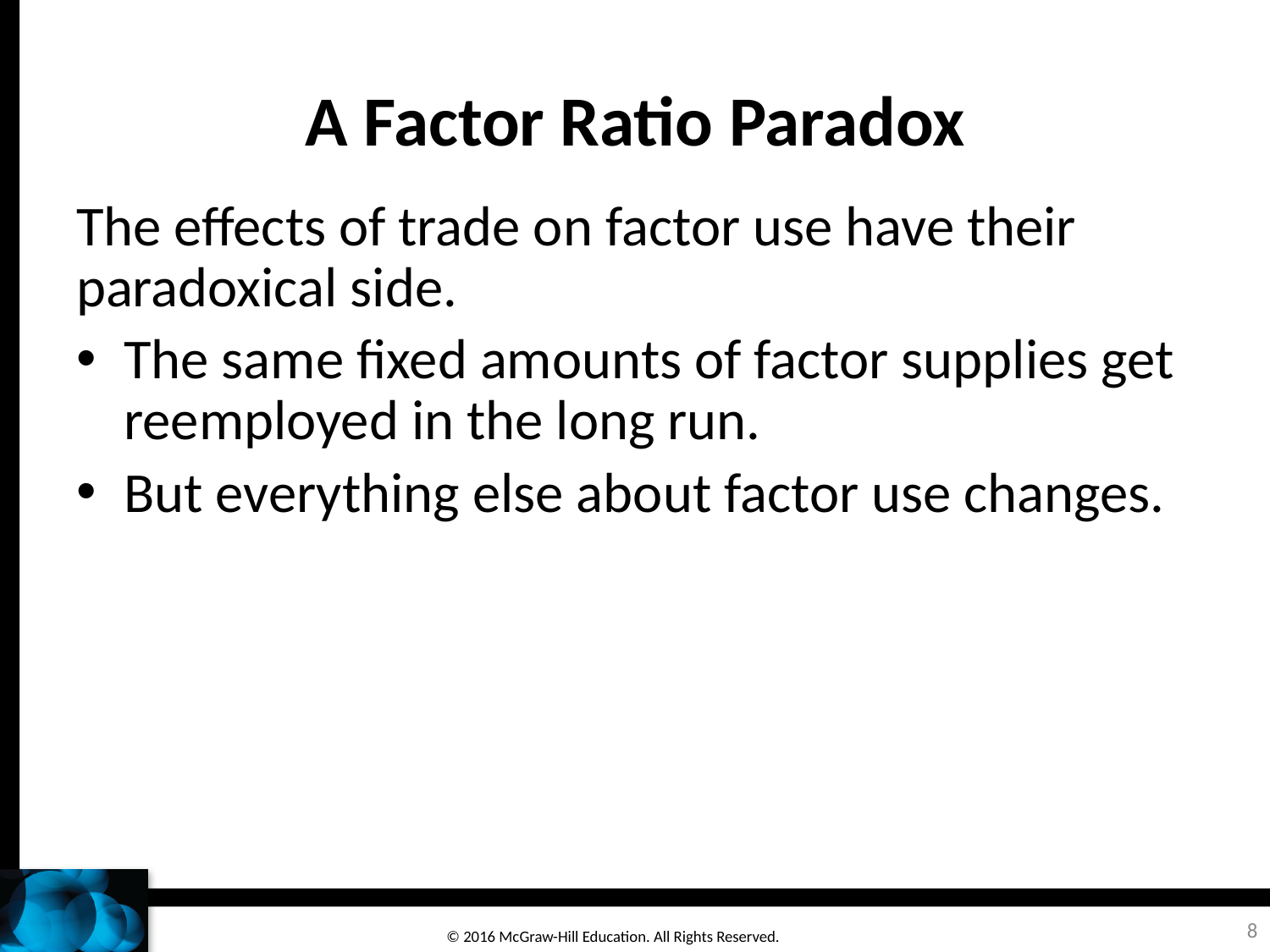

# A Factor Ratio Paradox
The effects of trade on factor use have their paradoxical side.
The same fixed amounts of factor supplies get reemployed in the long run.
But everything else about factor use changes.
8
© 2016 McGraw-Hill Education. All Rights Reserved.